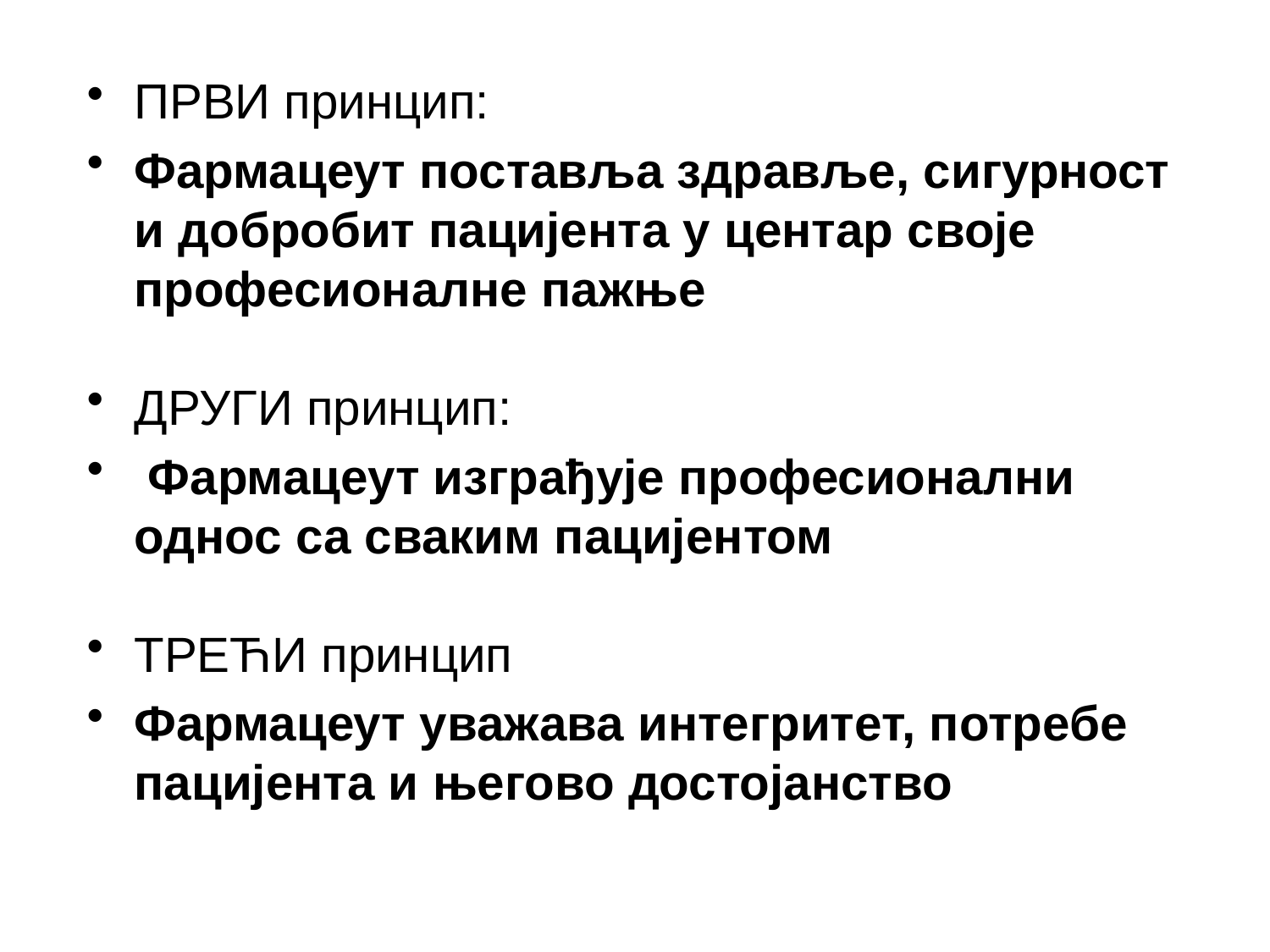

ПРВИ принцип:
Фармацеут поставља здравље, сигурност и добробит пацијента у центар своје професионалне пажње

ДРУГИ принцип:
 Фармацеут изграђује професионални однос са сваким пацијентом

ТРЕЋИ принцип
Фармацеут уважава интегритет, потребе пацијента и његово достојанство